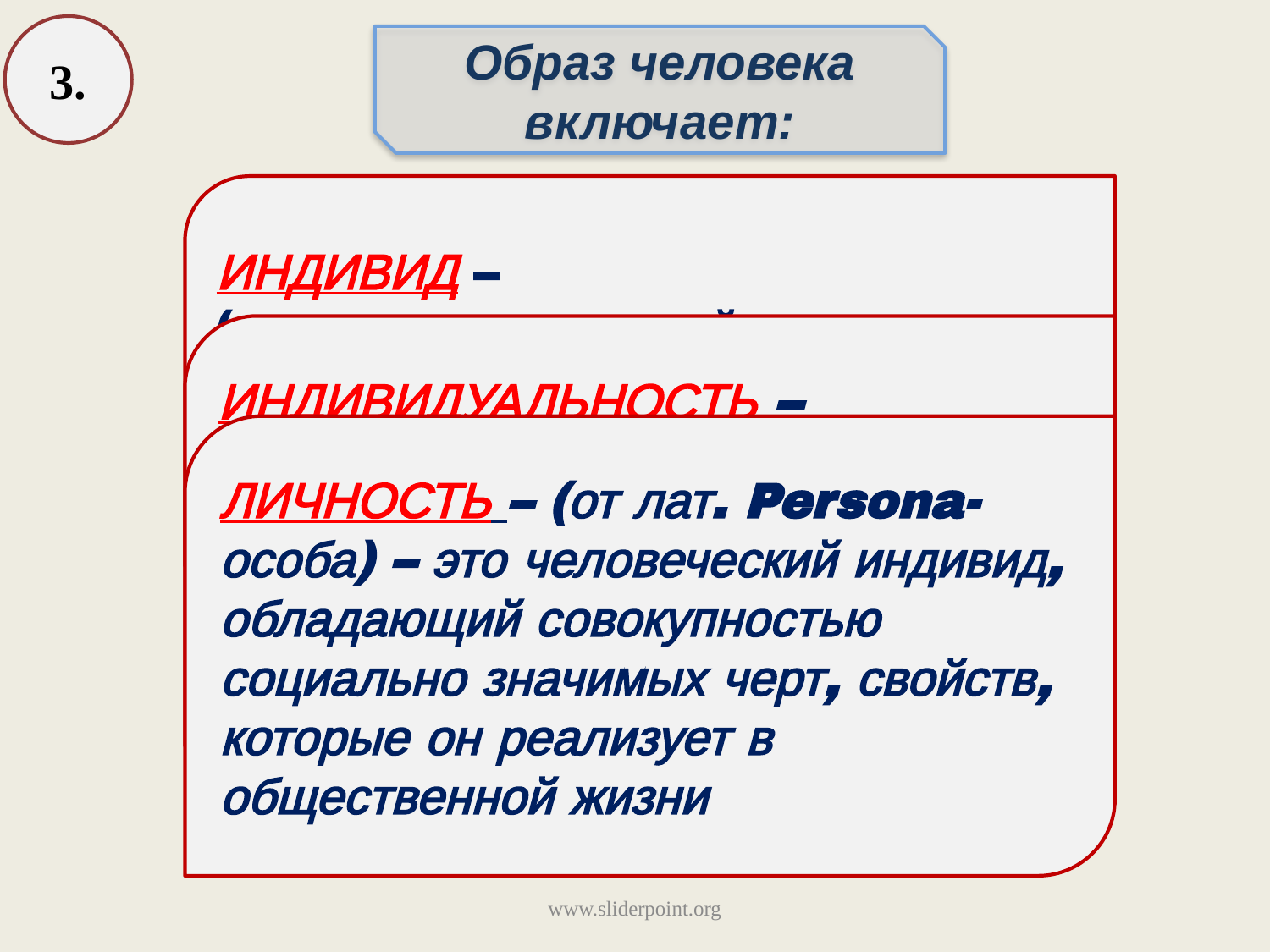

3.
Образ человека включает:
ИНДИВИД –
( индивидуум; неделимый, неразделённый) единичный представитель человеческого рода, отдельный человек в среде людей
ИНДИВИДУАЛЬНОСТЬ –

это неповторимое своеобразие проявлений человека, подчёркивающая исключительность, непринуждённость его деятельность
ЛИЧНОСТЬ – (от лат. Persona-особа) – это человеческий индивид, обладающий совокупностью социально значимых черт, свойств, которые он реализует в общественной жизни
www.sliderpoint.org